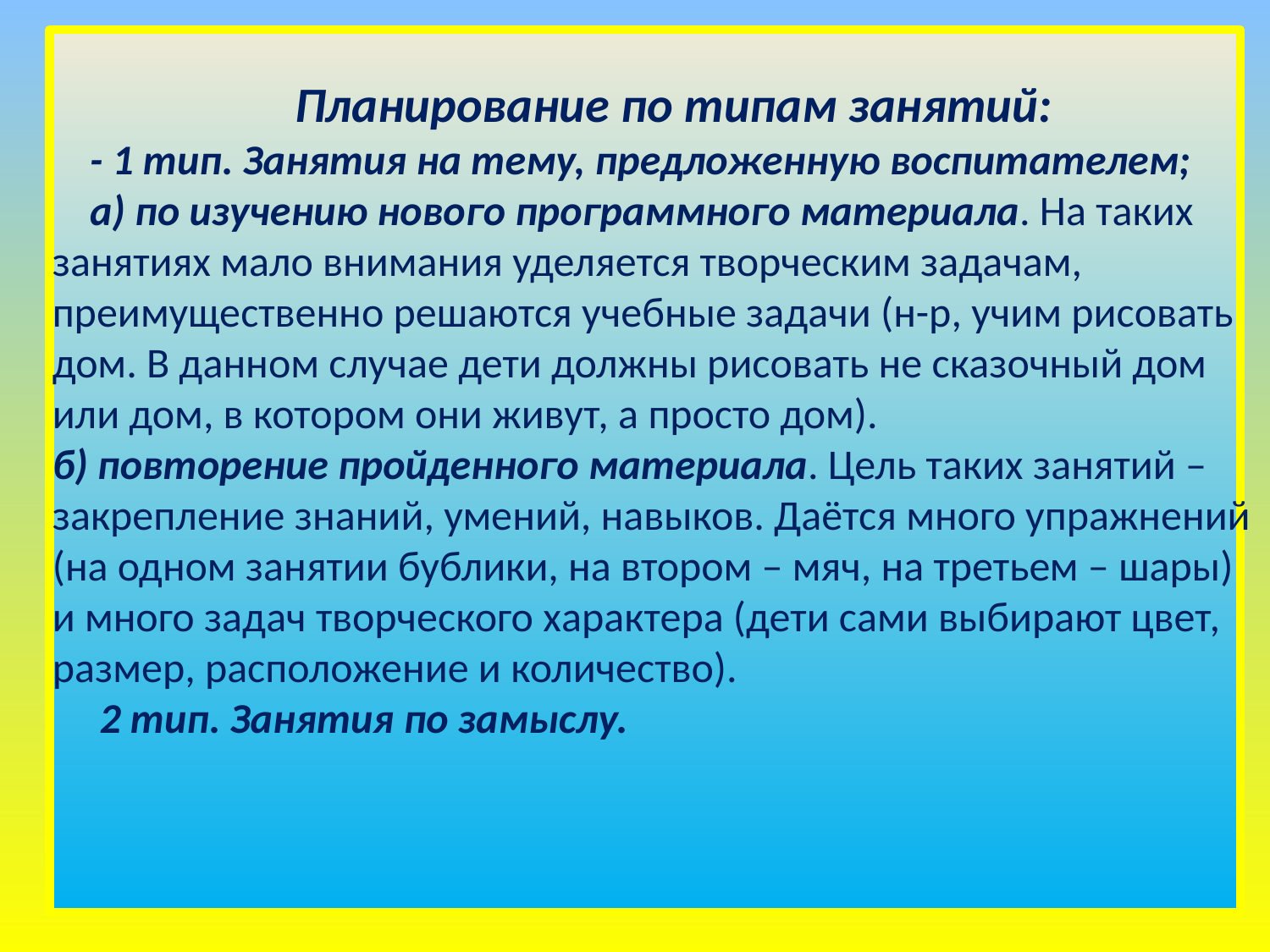

Планирование по типам занятий:
- 1 тип. Занятия на тему, предложенную воспитателем;
а) по изучению нового программного материала. На таких занятиях мало внимания уделяется творческим задачам, преимущественно решаются учебные задачи (н-р, учим рисовать дом. В данном случае дети должны рисовать не сказочный дом или дом, в котором они живут, а просто дом).
б) повторение пройденного материала. Цель таких занятий – закрепление знаний, умений, навыков. Даётся много упражнений (на одном занятии бублики, на втором – мяч, на третьем – шары) и много задач творческого характера (дети сами выбирают цвет, размер, расположение и количество).
 2 тип. Занятия по замыслу.

11